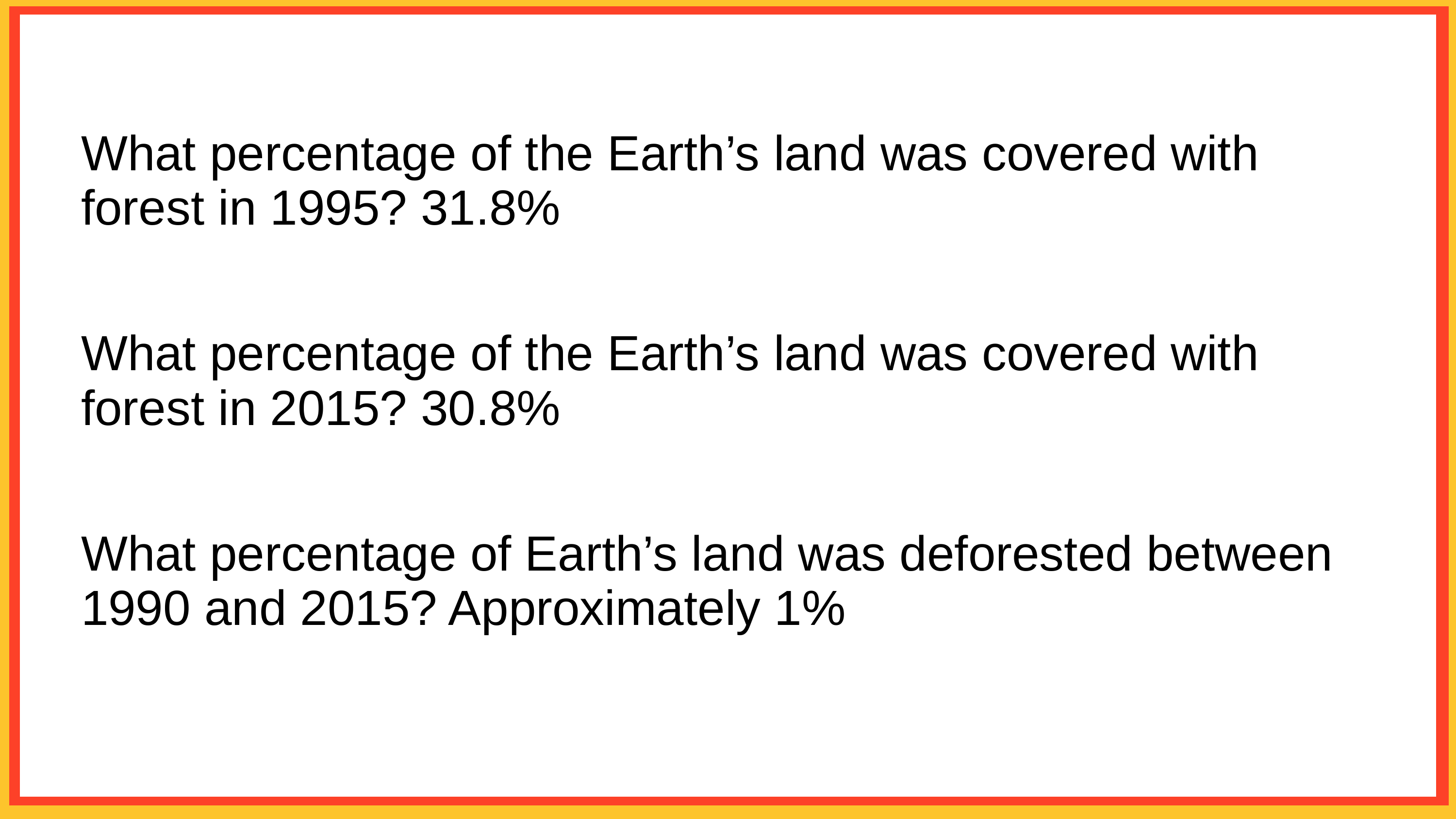

What percentage of the Earth’s land was covered with forest in 1995? 31.8%

What percentage of the Earth’s land was covered with forest in 2015? 30.8%

What percentage of Earth’s land was deforested between 1990 and 2015? Approximately 1%